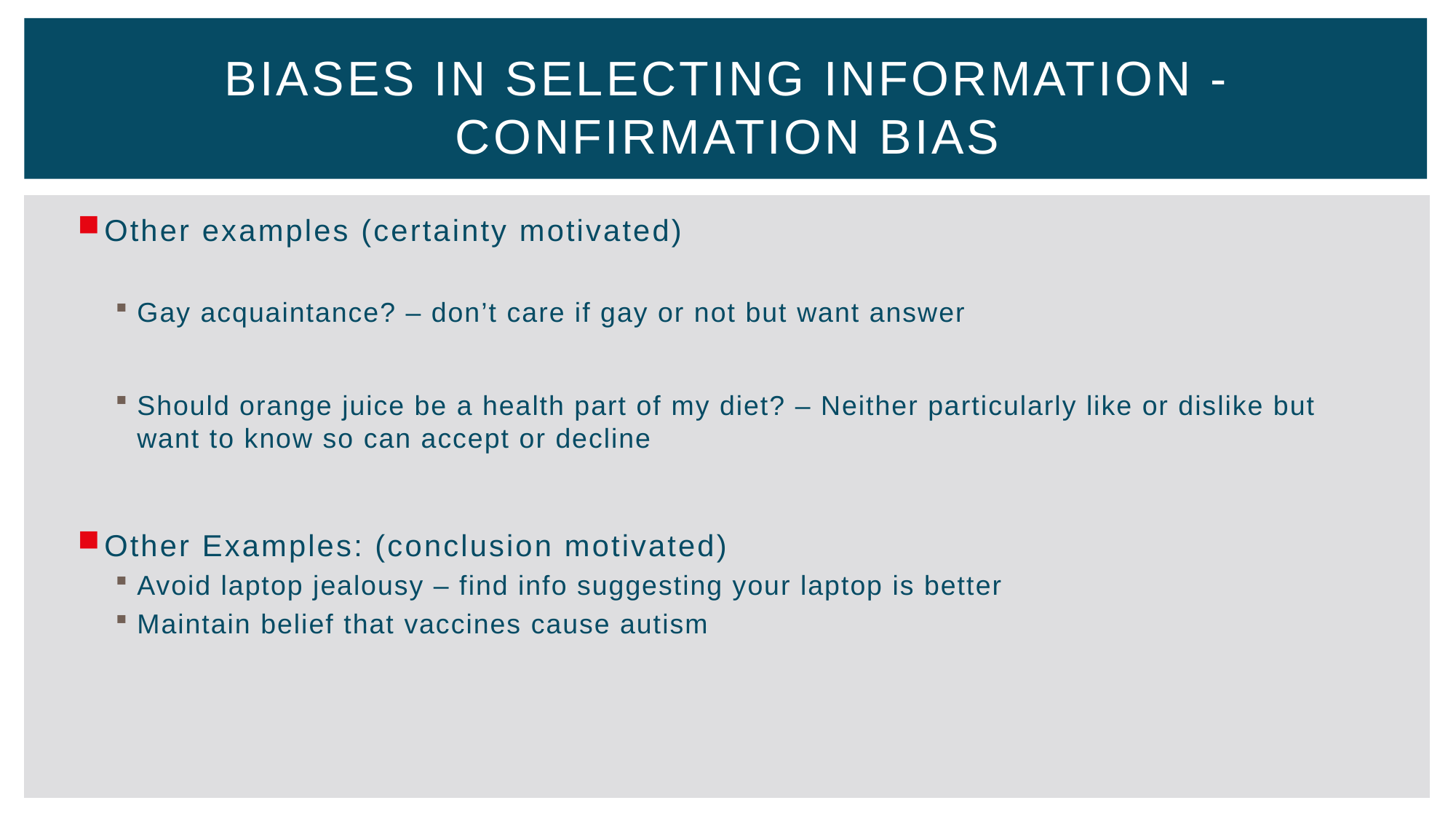

# Biases in Selecting Information - Confirmation Bias
Other examples (certainty motivated)

Gay acquaintance? – don’t care if gay or not but want answer

Should orange juice be a health part of my diet? – Neither particularly like or dislike but want to know so can accept or decline

Other Examples: (conclusion motivated)
Avoid laptop jealousy – find info suggesting your laptop is better
Maintain belief that vaccines cause autism